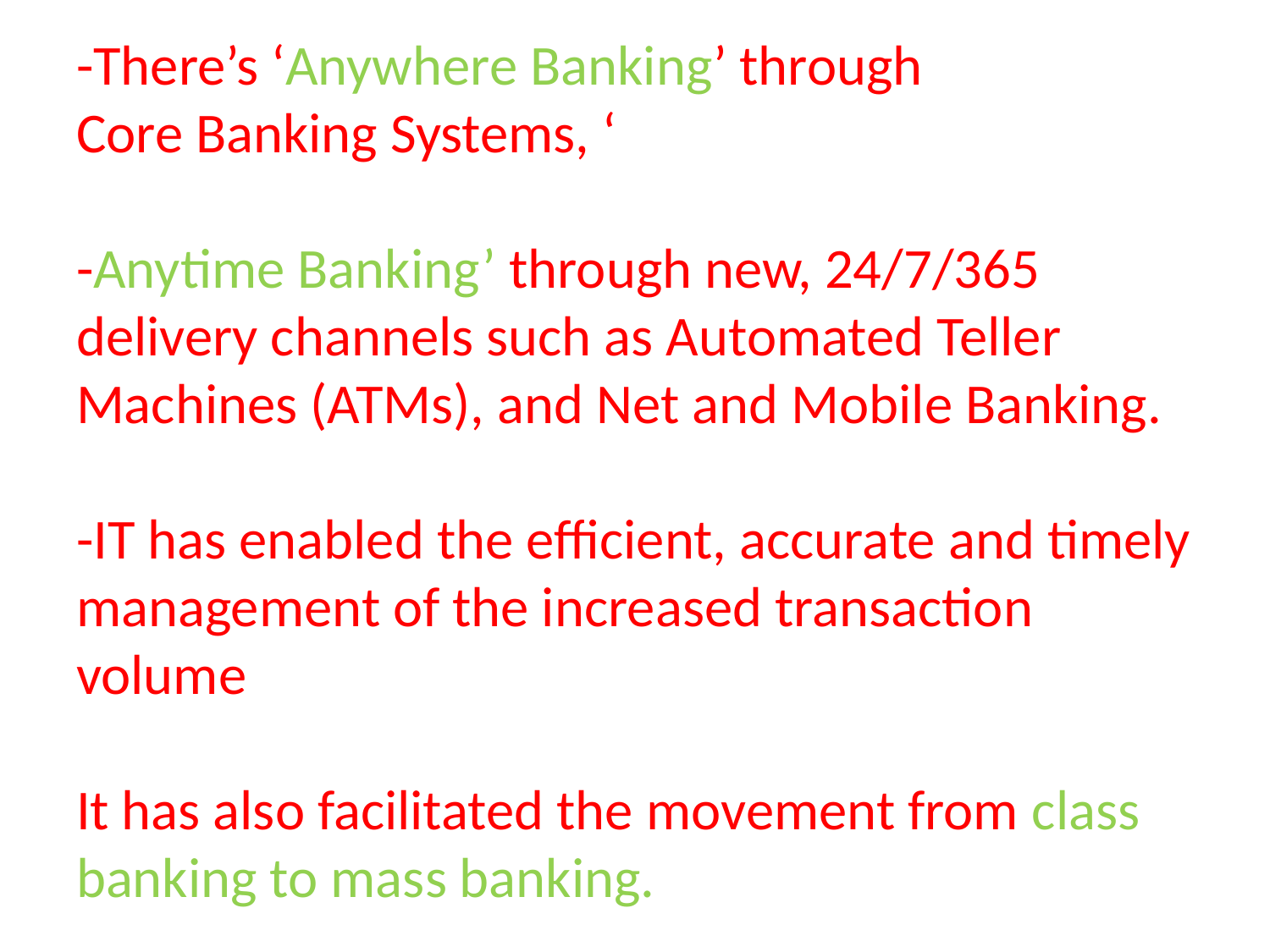

# -There’s ‘Anywhere Banking’ through Core Banking Systems, ‘ -Anytime Banking’ through new, 24/7/365 delivery channels such as Automated Teller Machines (ATMs), and Net and Mobile Banking. -IT has enabled the efficient, accurate and timely management of the increased transaction volume It has also facilitated the movement from class banking to mass banking.